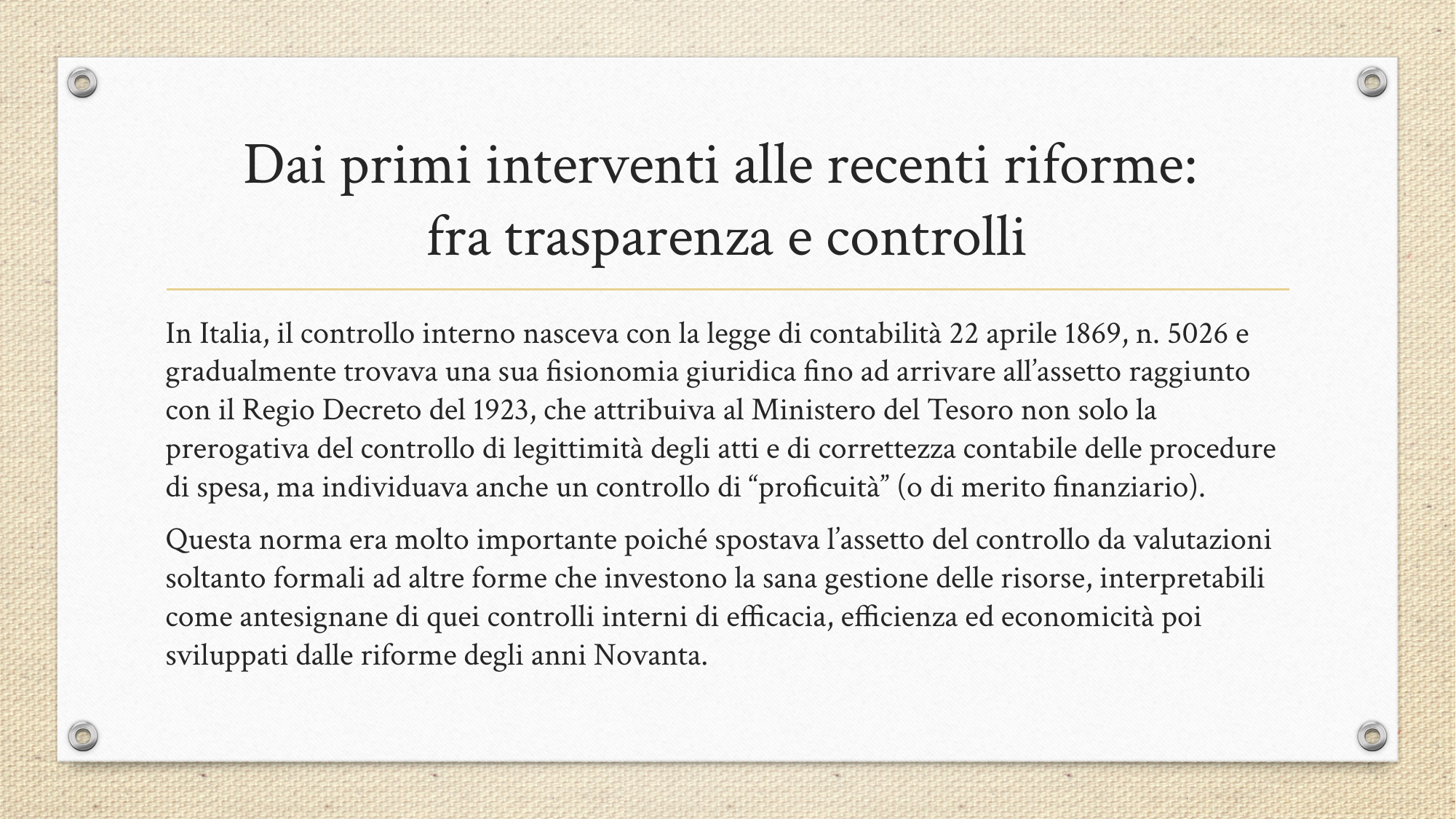

# Dai primi interventi alle recenti riforme: fra trasparenza e controlli
In Italia, il controllo interno nasceva con la legge di contabilità 22 aprile 1869, n. 5026 e gradualmente trovava una sua fisionomia giuridica fino ad arrivare all’assetto raggiunto con il Regio Decreto del 1923, che attribuiva al Ministero del Tesoro non solo la prerogativa del controllo di legittimità degli atti e di correttezza contabile delle procedure di spesa, ma individuava anche un controllo di “proficuità” (o di merito finanziario).
Questa norma era molto importante poiché spostava l’assetto del controllo da valutazioni soltanto formali ad altre forme che investono la sana gestione delle risorse, interpretabili come antesignane di quei controlli interni di efficacia, efficienza ed economicità poi sviluppati dalle riforme degli anni Novanta.